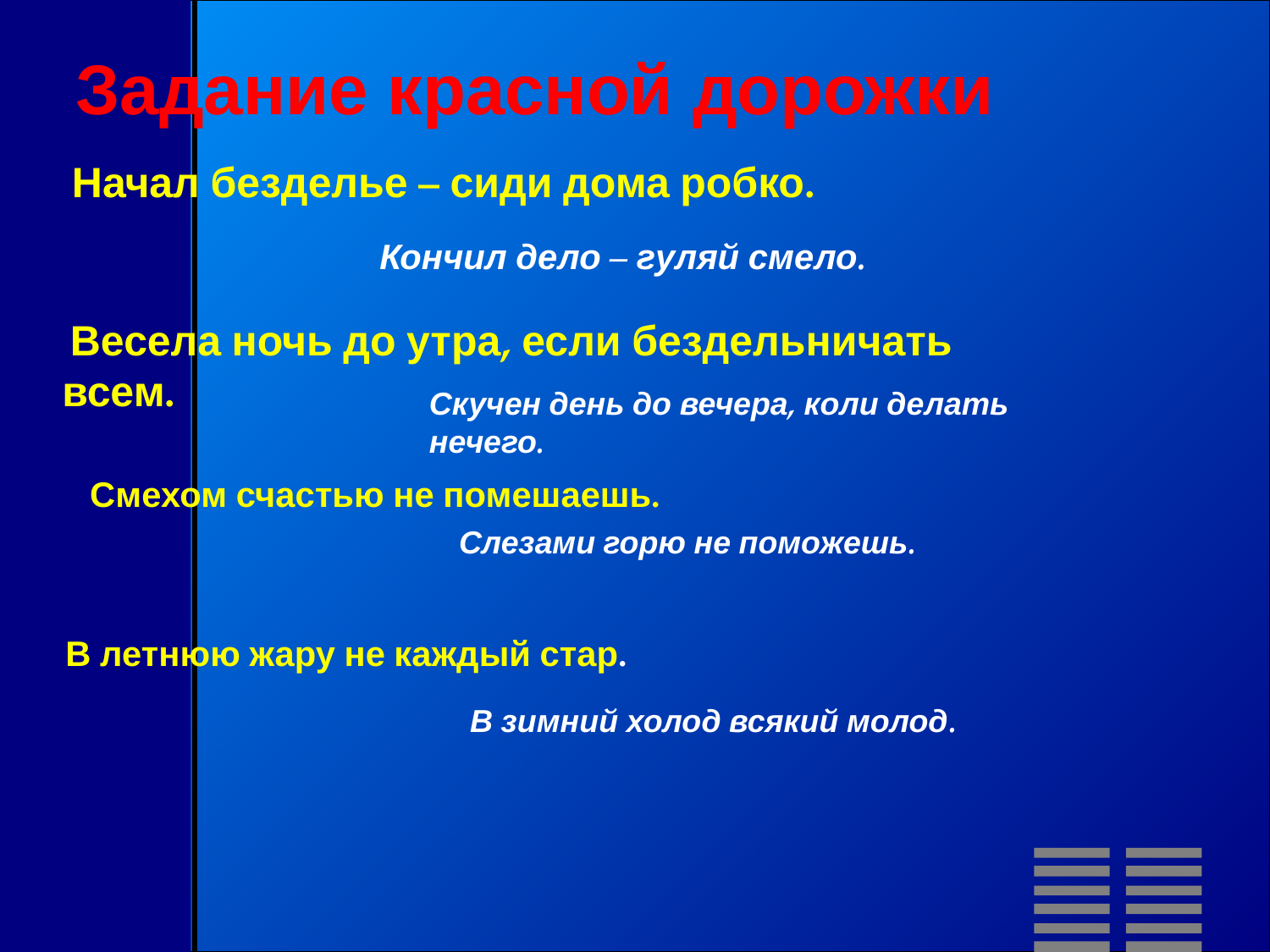

Задание красной дорожки

Начал безделье – сиди дома робко.
Кончил дело – гуляй смело.

 Весела ночь до утра, если бездельничать всем.

Скучен день до вечера, коли делать нечего.

 Смехом счастью не помешаешь.

Слезами горю не поможешь.

 В летнюю жару не каждый стар.
В зимний холод всякий молод.